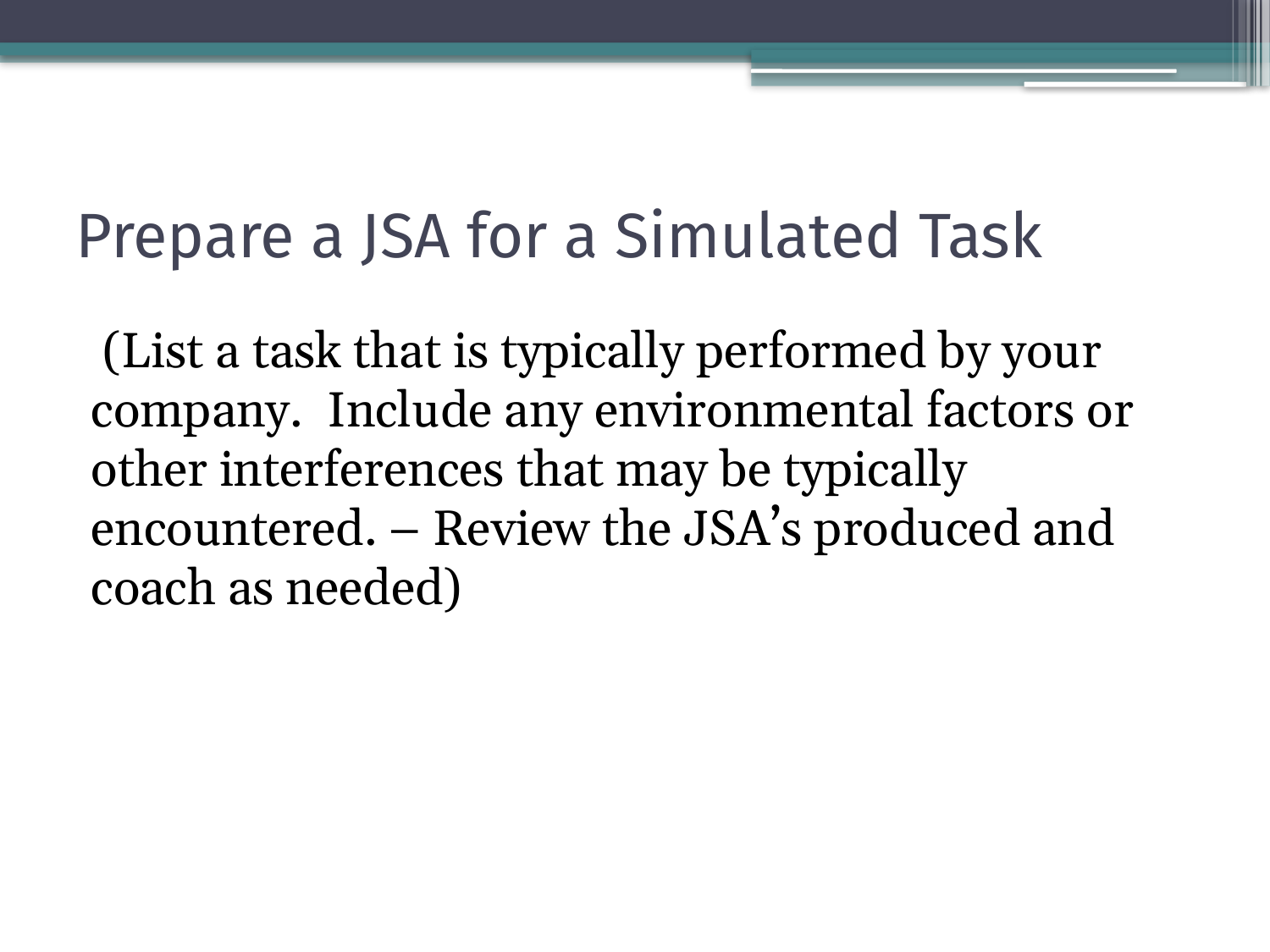

# Prepare a JSA for a Simulated Task
 (List a task that is typically performed by your company.  Include any environmental factors or other interferences that may be typically encountered. – Review the JSA’s produced and coach as needed)